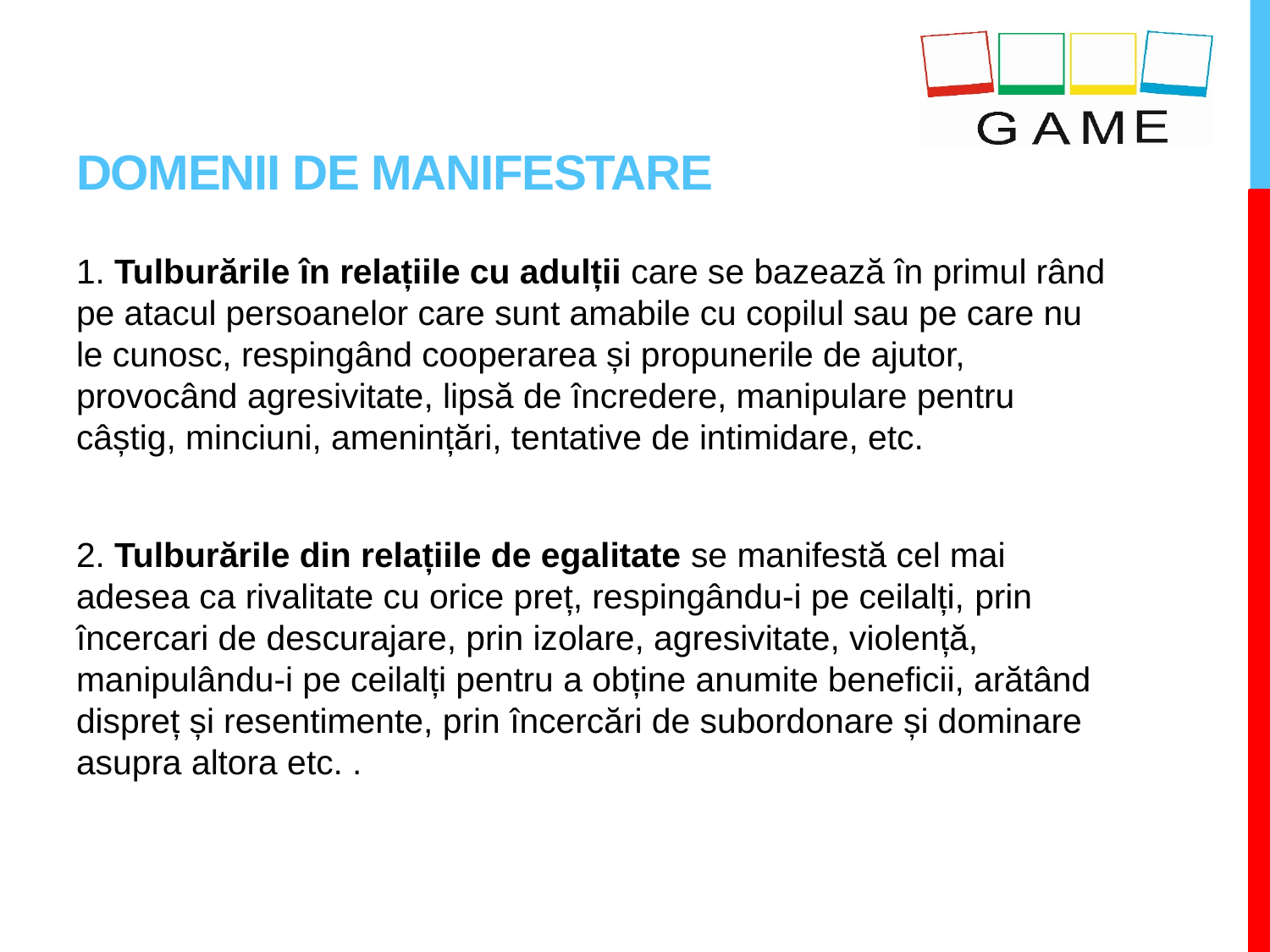

# DOMENII DE MANIFESTARE
1. Tulburările în relațiile cu adulții care se bazează în primul rând pe atacul persoanelor care sunt amabile cu copilul sau pe care nu le cunosc, respingând cooperarea și propunerile de ajutor, provocând agresivitate, lipsă de încredere, manipulare pentru câștig, minciuni, amenințări, tentative de intimidare, etc.

2. Tulburările din relațiile de egalitate se manifestă cel mai adesea ca rivalitate cu orice preț, respingându-i pe ceilalți, prin încercari de descurajare, prin izolare, agresivitate, violență, manipulându-i pe ceilalți pentru a obține anumite beneficii, arătând dispreț și resentimente, prin încercări de subordonare și dominare asupra altora etc. .